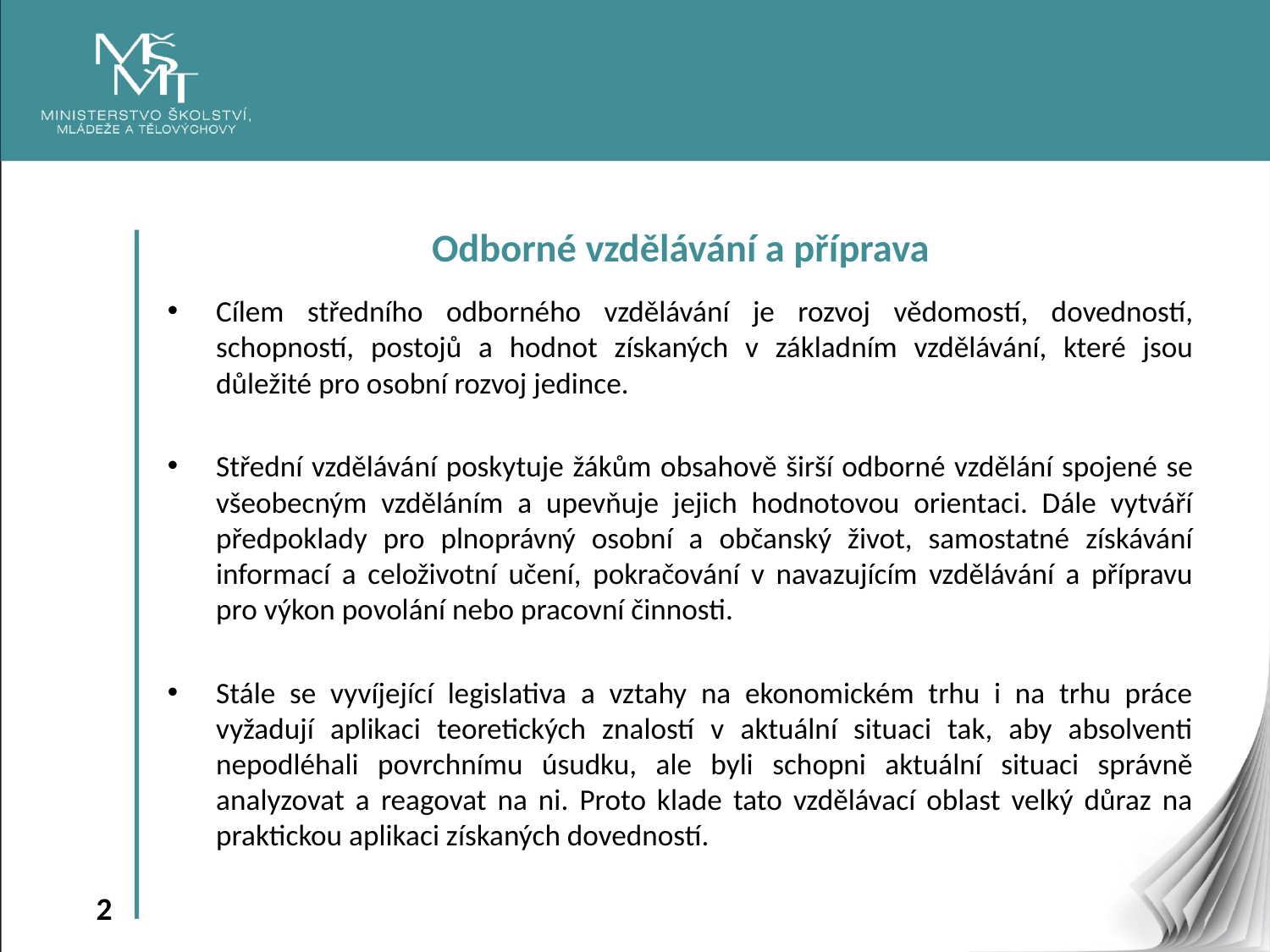

Odborné vzdělávání a příprava
Cílem středního odborného vzdělávání je rozvoj vědomostí, dovedností, schopností, postojů a hodnot získaných v základním vzdělávání, které jsou důležité pro osobní rozvoj jedince.

Střední vzdělávání poskytuje žákům obsahově širší odborné vzdělání spojené se všeobecným vzděláním a upevňuje jejich hodnotovou orientaci. Dále vytváří předpoklady pro plnoprávný osobní a občanský život, samostatné získávání informací a celoživotní učení, pokračování v navazujícím vzdělávání a přípravu pro výkon povolání nebo pracovní činnosti.

Stále se vyvíjející legislativa a vztahy na ekonomickém trhu i na trhu práce vyžadují aplikaci teoretických znalostí v aktuální situaci tak, aby absolventi nepodléhali povrchnímu úsudku, ale byli schopni aktuální situaci správně analyzovat a reagovat na ni. Proto klade tato vzdělávací oblast velký důraz na praktickou aplikaci získaných dovedností.